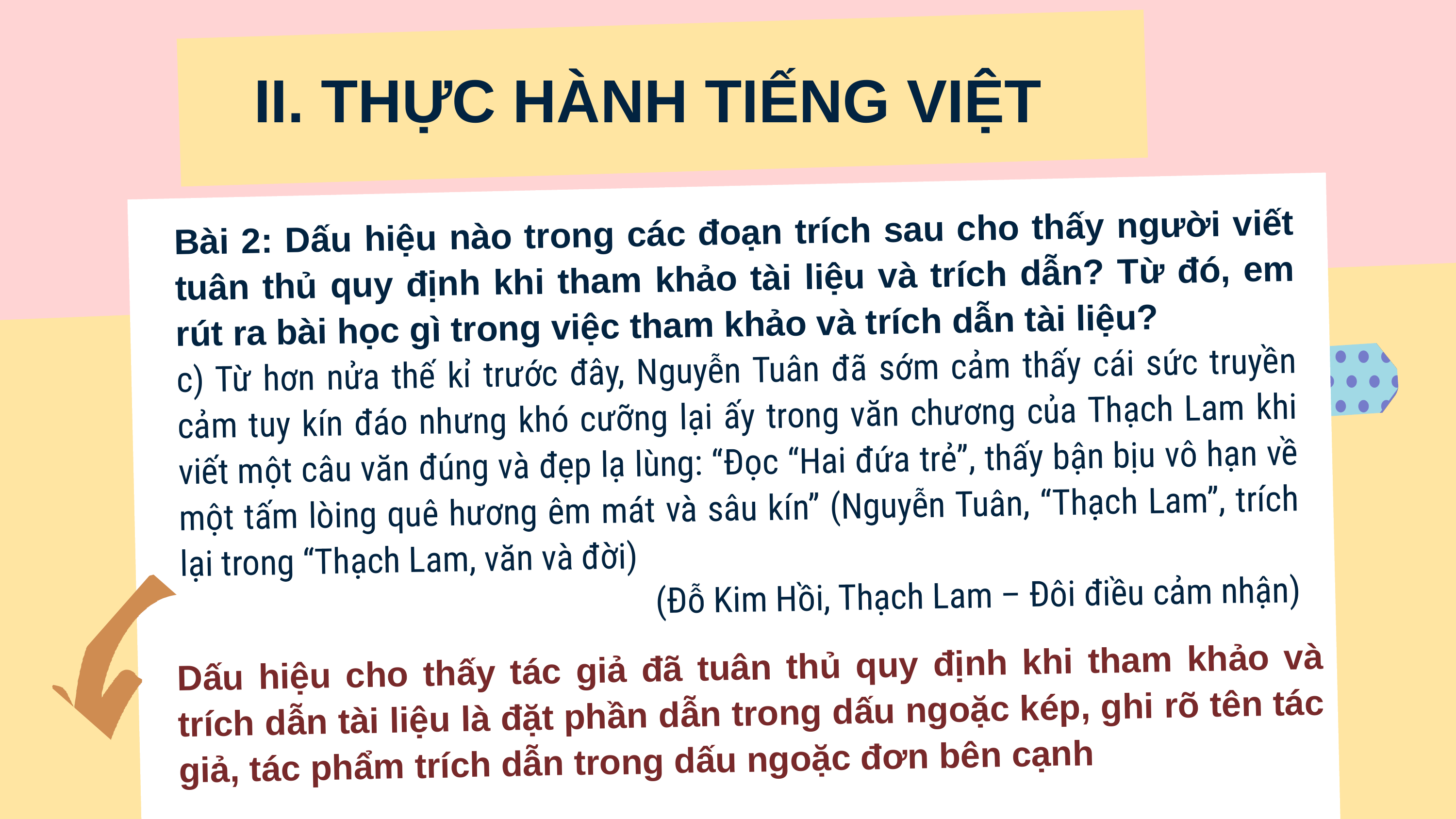

II. THỰC HÀNH TIẾNG VIỆT

Bài 2: Dấu hiệu nào trong các đoạn trích sau cho thấy người viết tuân thủ quy định khi tham khảo tài liệu và trích dẫn? Từ đó, em rút ra bài học gì trong việc tham khảo và trích dẫn tài liệu?
c) Từ hơn nửa thế kỉ trước đây, Nguyễn Tuân đã sớm cảm thấy cái sức truyền cảm tuy kín đáo nhưng khó cưỡng lại ấy trong văn chương của Thạch Lam khi viết một câu văn đúng và đẹp lạ lùng: “Đọc “Hai đứa trẻ”, thấy bận bịu vô hạn về một tấm lòing quê hương êm mát và sâu kín” (Nguyễn Tuân, “Thạch Lam”, trích lại trong “Thạch Lam, văn và đời)
(Đỗ Kim Hồi, Thạch Lam – Đôi điều cảm nhận)

Dấu hiệu cho thấy tác giả đã tuân thủ quy định khi tham khảo và trích dẫn tài liệu là đặt phần dẫn trong dấu ngoặc kép, ghi rõ tên tác giả, tác phẩm trích dẫn trong dấu ngoặc đơn bên cạnh